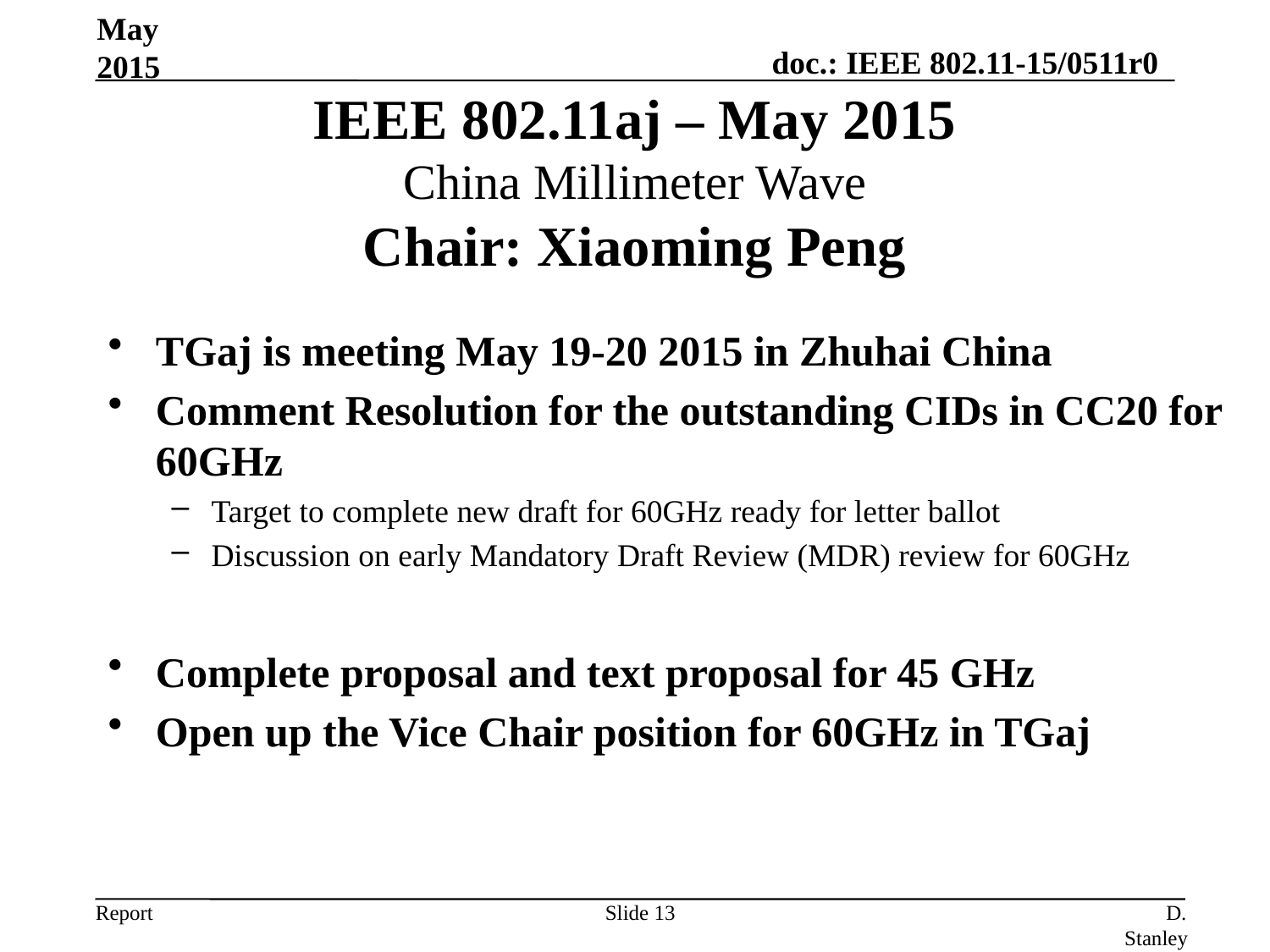

May 2015
# IEEE 802.11aj – May 2015 China Millimeter Wave Chair: Xiaoming Peng
TGaj is meeting May 19-20 2015 in Zhuhai China
Comment Resolution for the outstanding CIDs in CC20 for 60GHz
Target to complete new draft for 60GHz ready for letter ballot
Discussion on early Mandatory Draft Review (MDR) review for 60GHz

Complete proposal and text proposal for 45 GHz
Open up the Vice Chair position for 60GHz in TGaj
Slide 13
D. Stanley, Aruba Networks